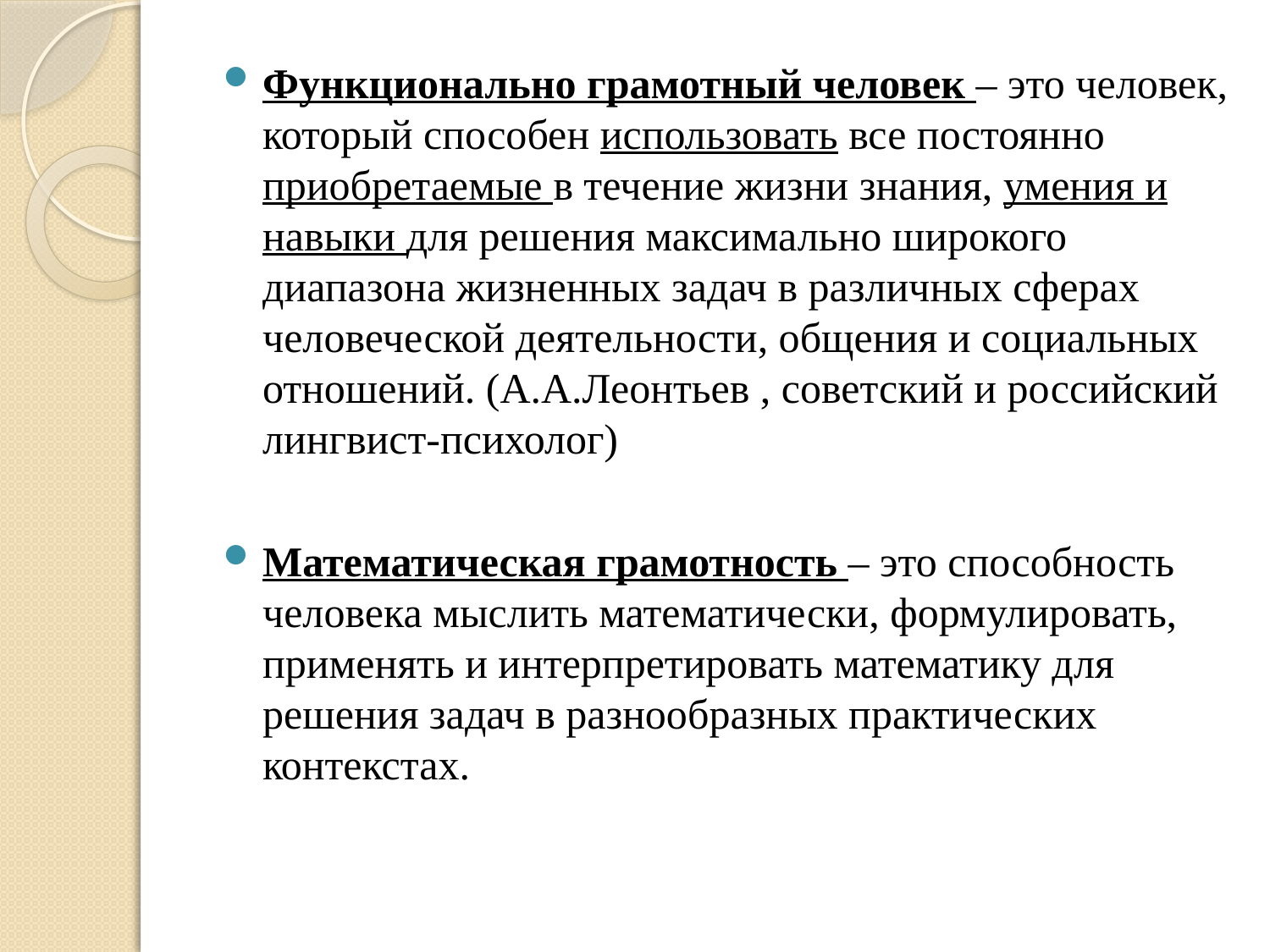

#
Функционально грамотный человек – это человек, который способен использовать все постоянно приобретаемые в течение жизни знания, умения и навыки для решения максимально широкого диапазона жизненных задач в различных сферах человеческой деятельности, общения и социальных отношений. (А.А.Леонтьев , советский и российский лингвист-психолог)

Математическая грамотность – это способность человека мыслить математически, формулировать, применять и интерпретировать математику для решения задач в разнообразных практических контекстах.